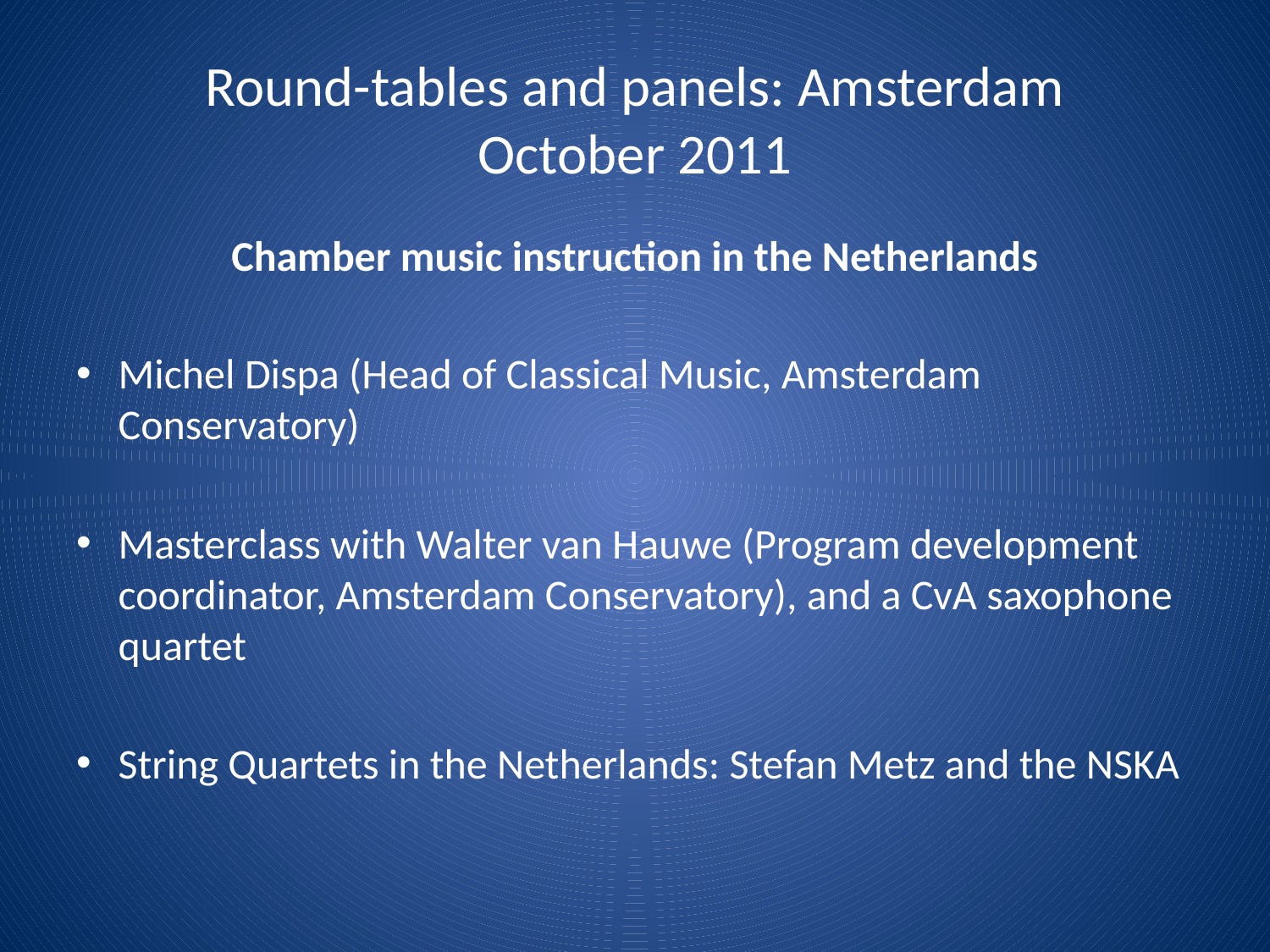

# Round-tables and panels: Amsterdam October 2011
Chamber music instruction in the Netherlands

Michel Dispa (Head of Classical Music, Amsterdam Conservatory)

Masterclass with Walter van Hauwe (Program development coordinator, Amsterdam Conservatory), and a CvA saxophone quartet

String Quartets in the Netherlands: Stefan Metz and the NSKA